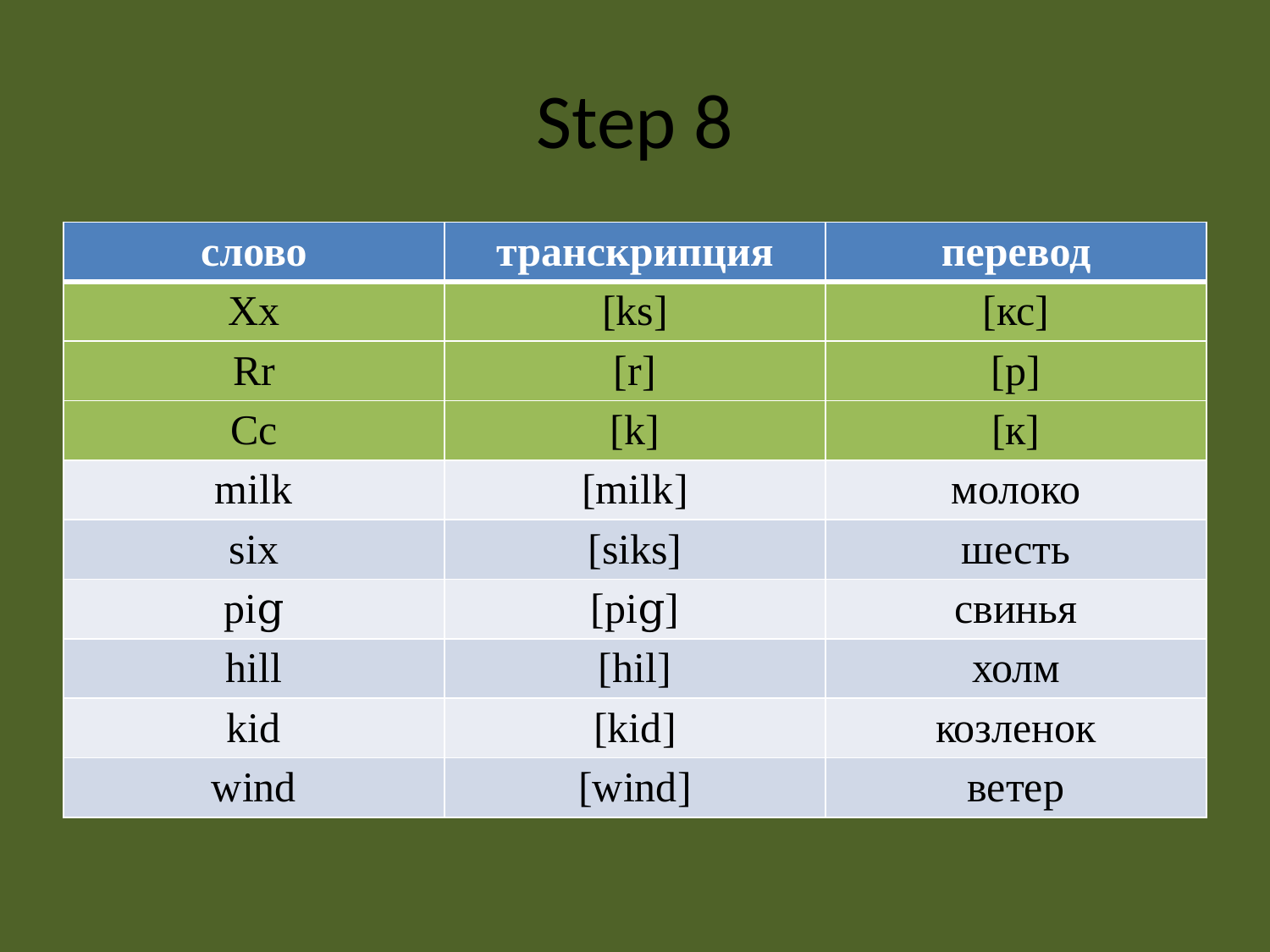

# Step 8
| слово | транскрипция | перевод |
| --- | --- | --- |
| Xx | [ks] | [кс] |
| Rr | [r] | [р] |
| Cc | [k] | [к] |
| milk | [milk] | молоко |
| six | [siks] | шесть |
| piց | [piց] | свинья |
| hill | [hil] | холм |
| kid | [kid] | козленок |
| wind | [wind] | ветер |